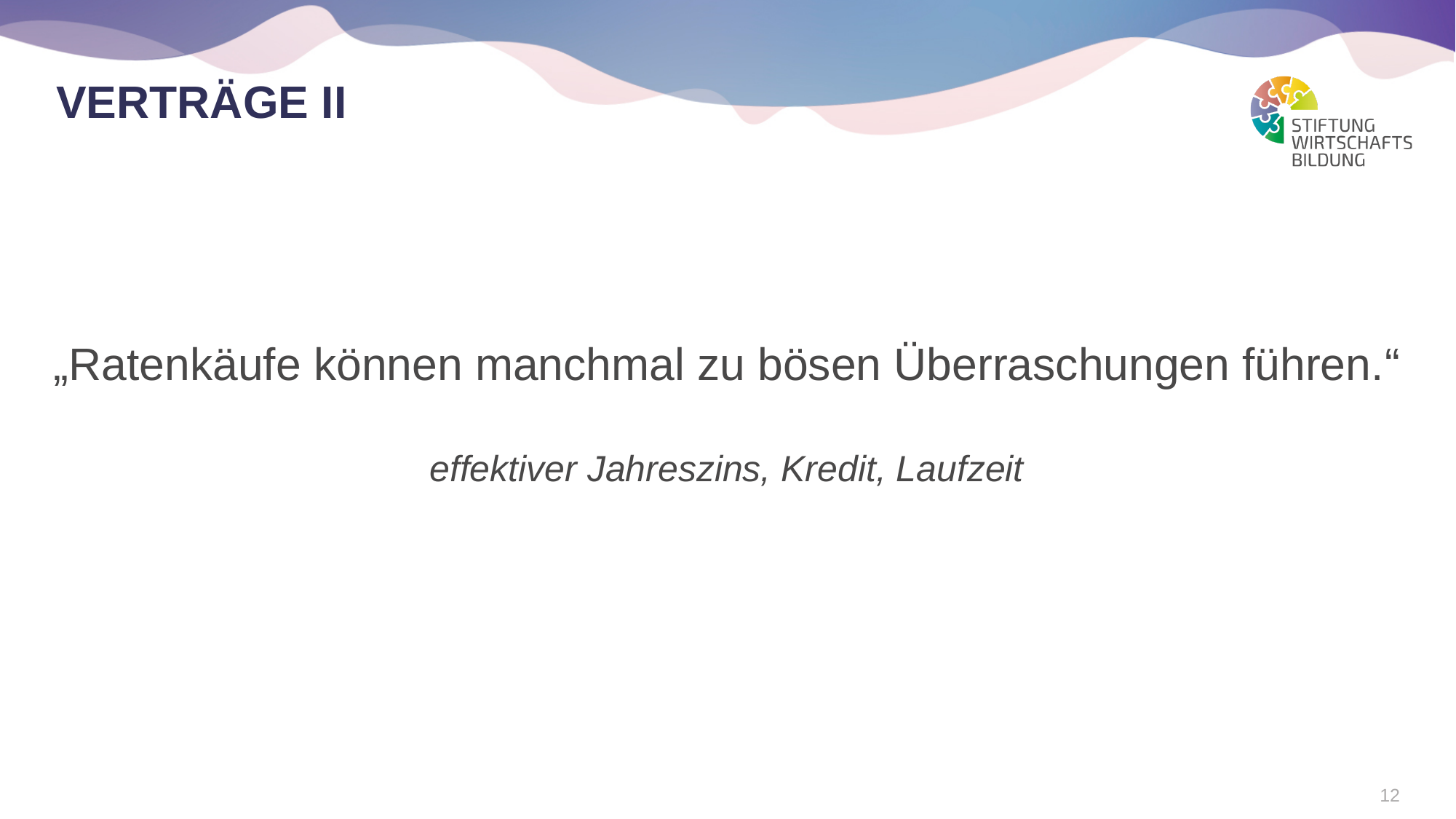

# Verträge II

„Ratenkäufe können manchmal zu bösen Überraschungen führen.“

effektiver Jahreszins, Kredit, Laufzeit
12